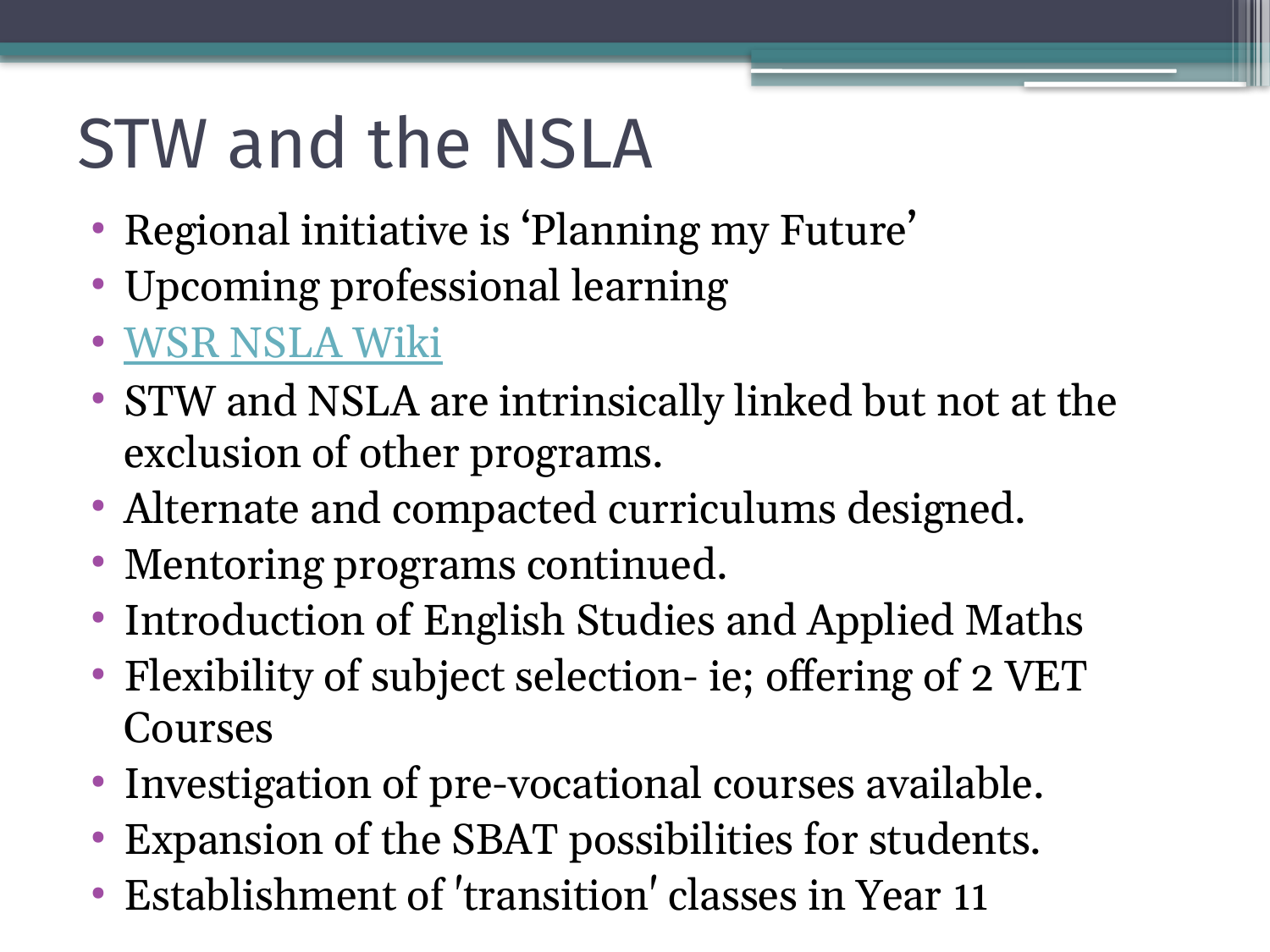

# STW and the NSLA
Regional initiative is ‘Planning my Future’
Upcoming professional learning
WSR NSLA Wiki
STW and NSLA are intrinsically linked but not at the exclusion of other programs.
Alternate and compacted curriculums designed.
Mentoring programs continued.
Introduction of English Studies and Applied Maths
Flexibility of subject selection- ie; offering of 2 VET Courses
Investigation of pre-vocational courses available.
Expansion of the SBAT possibilities for students.
Establishment of 'transition' classes in Year 11